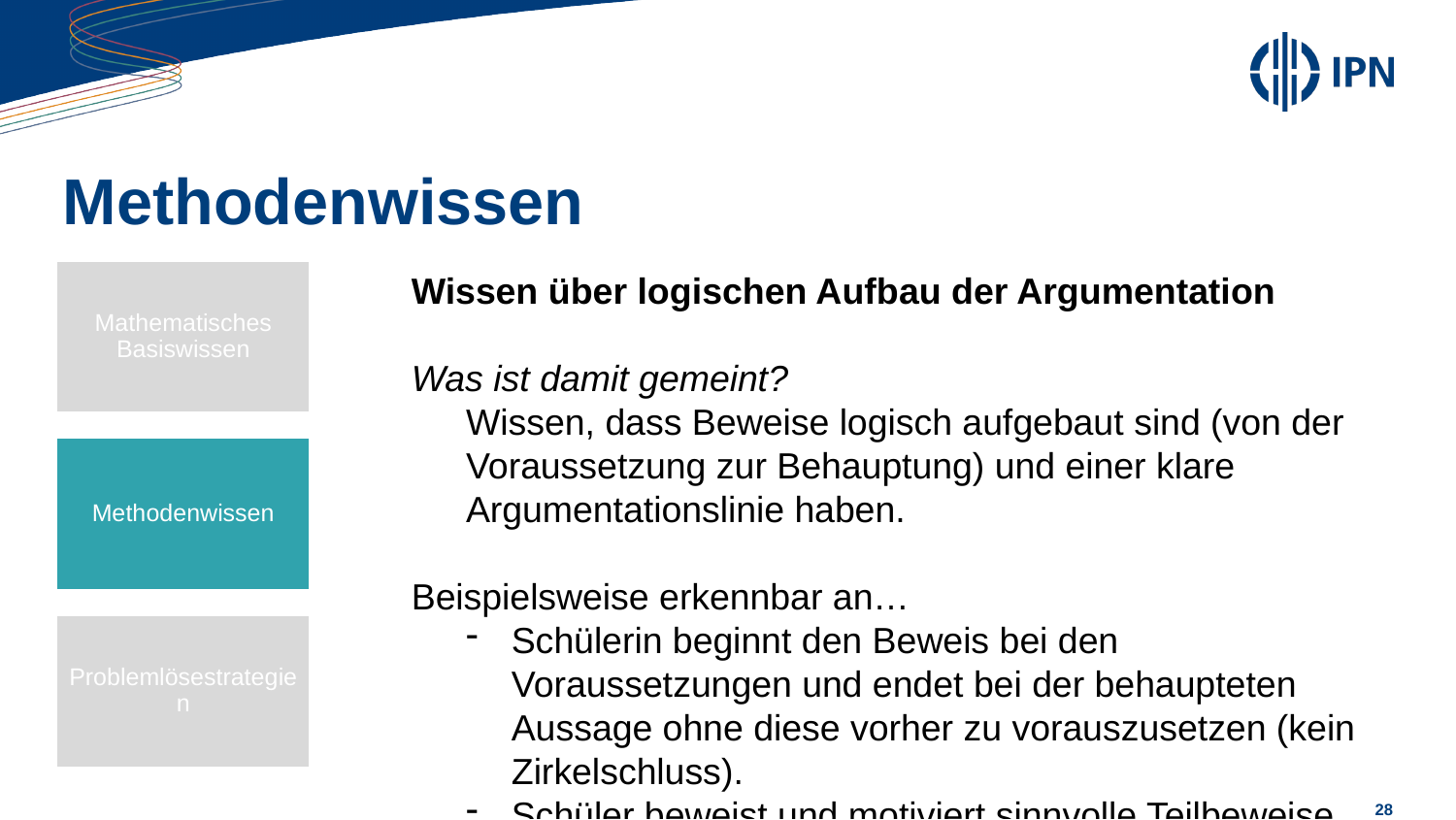

# Methodenwissen
Wissen über logischen Aufbau der Argumentation

Was ist damit gemeint?
Wissen, dass Beweise logisch aufgebaut sind (von der Voraussetzung zur Behauptung) und einer klare Argumentationslinie haben.

Beispielsweise erkennbar an…
Schülerin beginnt den Beweis bei den Voraussetzungen und endet bei der behaupteten Aussage ohne diese vorher zu vorauszusetzen (kein Zirkelschluss).
Schüler beweist und motiviert sinnvolle Teilbeweise.
Weigand et al. (2014); Ufer et al. (2008); Heinze & Reiss (2003)
Mathematisches Basiswissen
Methodenwissen
Problemlösestrategien

28